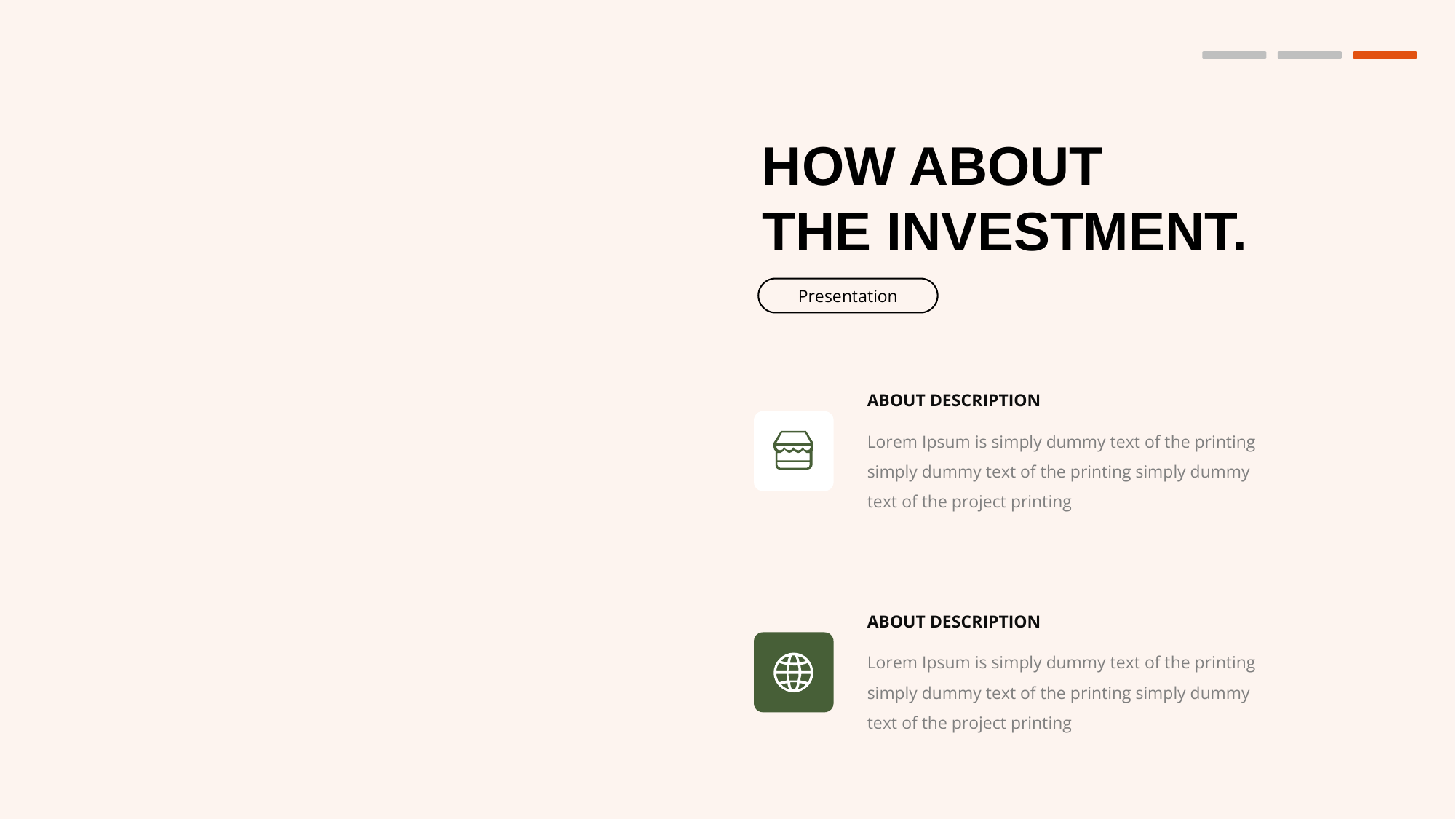

HOW ABOUT
THE INVESTMENT.

Presentation
ABOUT DESCRIPTION

Lorem Ipsum is simply dummy text of the printing simply dummy text of the printing simply dummy text of the project printing
ABOUT DESCRIPTION

Lorem Ipsum is simply dummy text of the printing simply dummy text of the printing simply dummy text of the project printing